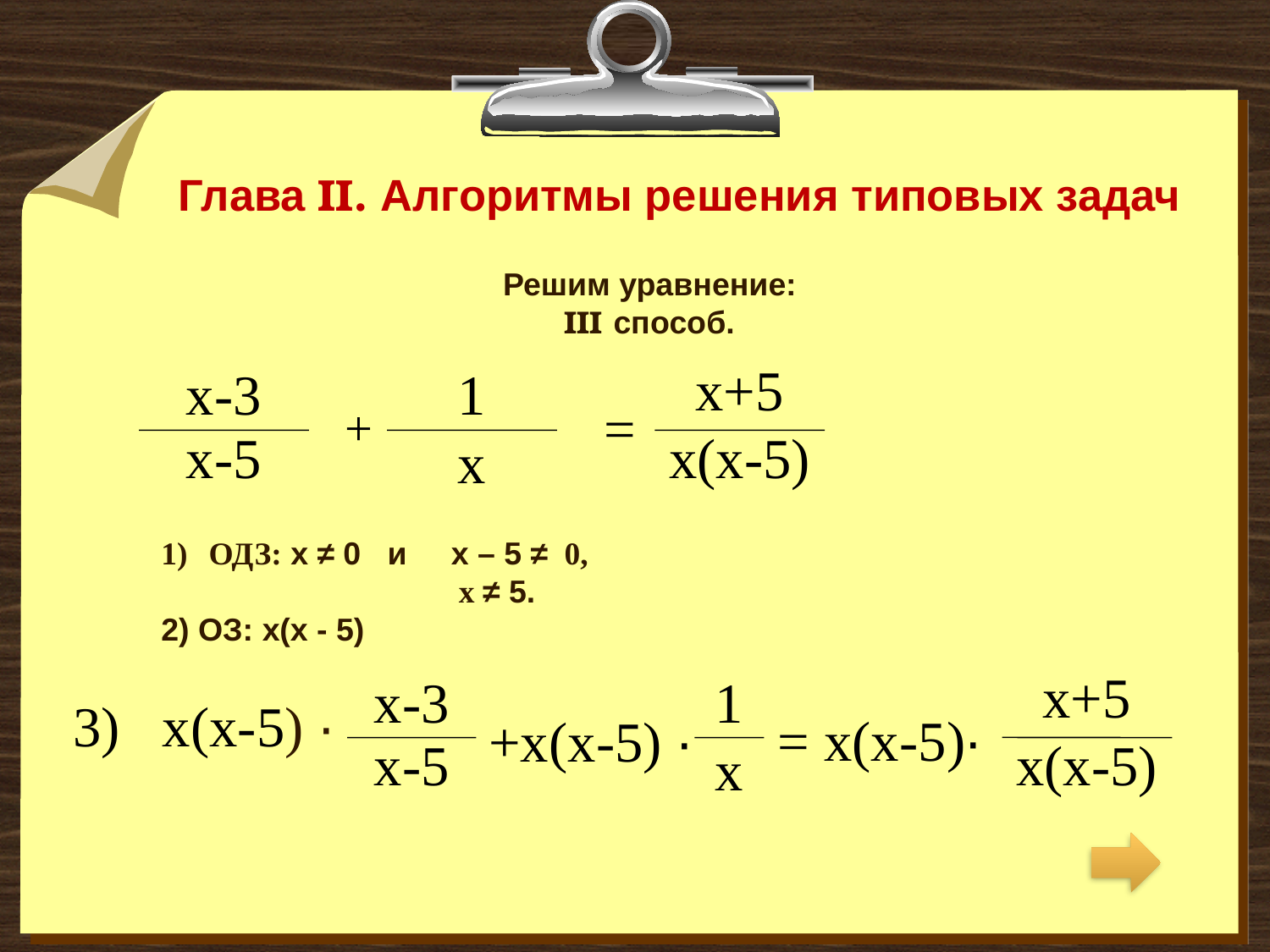

# Глава II. Алгоритмы решения типовых задач
Решим уравнение:
III способ.
х+5
х(х-5)

х-3
х-5

1

х
+
=
ОДЗ: х ≠ 0   и     х – 5 ≠  0,
                                     х ≠ 5.
2) ОЗ: х(х - 5)
х+5
х(х-5)

х-3
х-5

1

х
3)   х(х-5) ∙
+х(х-5) ∙
= х(х-5)∙